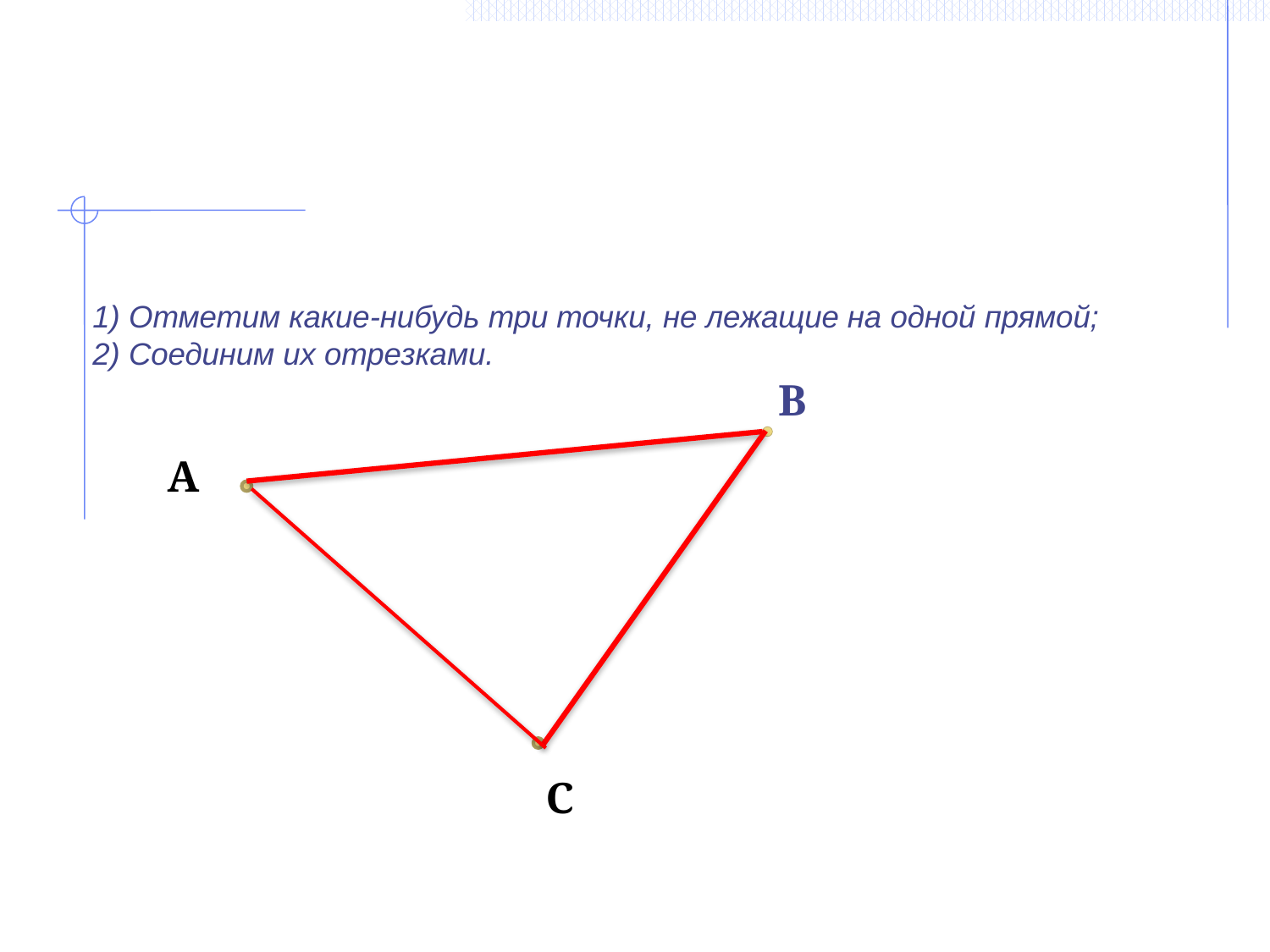

1) Отметим какие-нибудь три точки, не лежащие на одной прямой;
2) Соединим их отрезками.
В

А

С